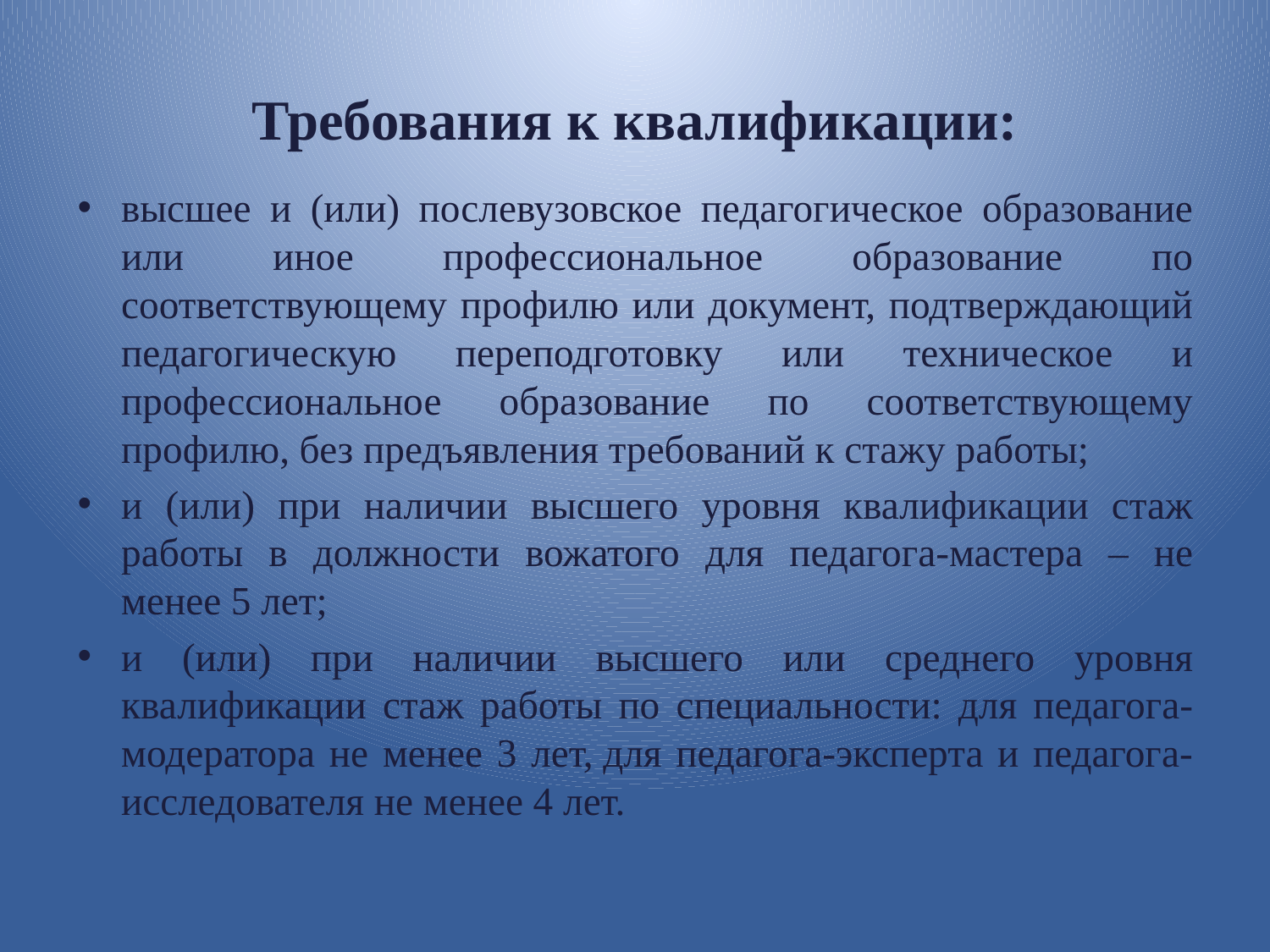

# Требования к квалификации:
высшее и (или) послевузовское педагогическое образование или иное профессиональное образование по соответствующему профилю или документ, подтверждающий педагогическую переподготовку или техническое и профессиональное образование по соответствующему профилю, без предъявления требований к стажу работы;
и (или) при наличии высшего уровня квалификации стаж работы в должности вожатого для педагога-мастера – не менее 5 лет;
и (или) при наличии высшего или среднего уровня квалификации стаж работы по специальности: для педагога-модератора не менее 3 лет, для педагога-эксперта и педагога-исследователя не менее 4 лет.